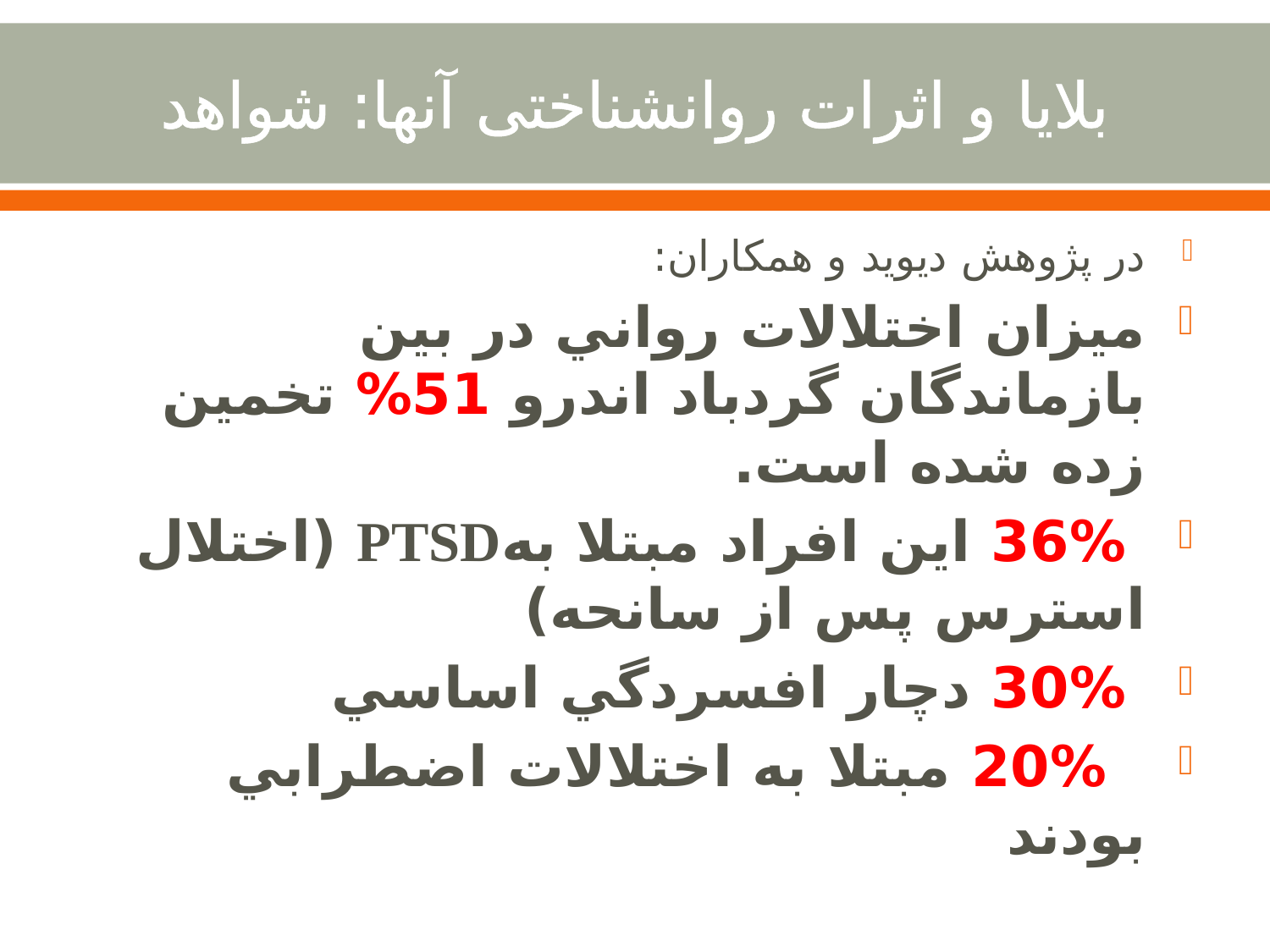

# بلایا و اثرات روانشناختی آنها: شواهد
در پژوهش ديويد و همكاران:
ميزان اختلالات رواني در بين بازماندگان گردباد اندرو 51% تخمين زده شده است.
 36% اين افراد مبتلا بهPTSD (اختلال استرس پس از سانحه)
 30% دچار افسردگي اساسي
  20% مبتلا به اختلالات اضطرابي بودند